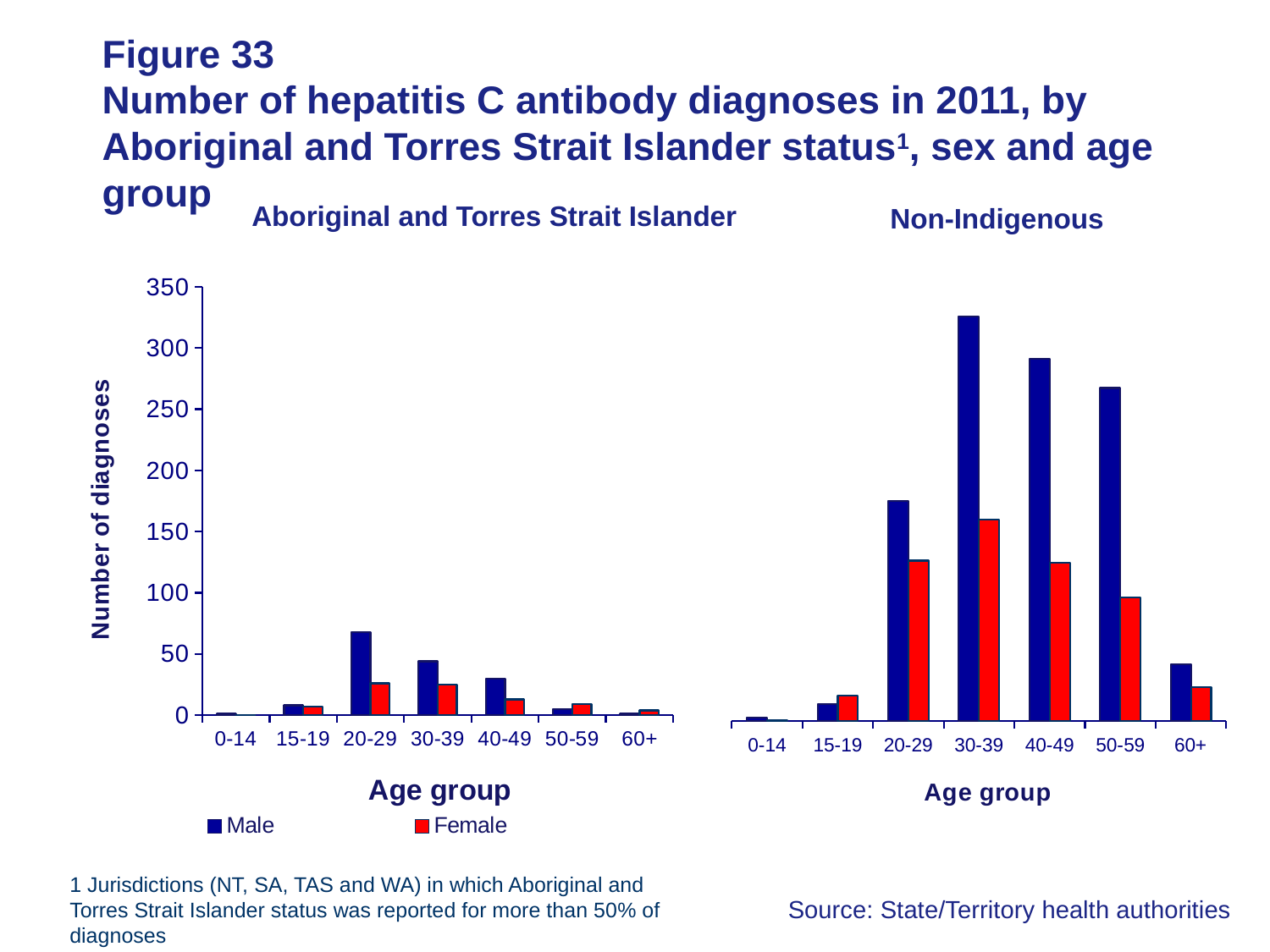

# Figure 33 Number of hepatitis C antibody diagnoses in 2011, by Aboriginal and Torres Strait Islander status1, sex and age group
Aboriginal and Torres Strait Islander
Non-Indigenous

### Chart

| Category | Male | Female |
|---|---|---|
| 0-14 | 1.0 | 0.0 |
| 15-19 | 8.0 | 7.0 |
| 20-29 | 68.0 | 26.0 |
| 30-39 | 44.0 | 25.0 |
| 40-49 | 30.0 | 13.0 |
| 50-59 | 5.0 | 9.0 |
| 60+ | 1.0 | 4.0 |

### Chart

| Category | Male | Female |
|---|---|---|
| 0-14 | 3.0 | 1.0 |
| 15-19 | 14.0 | 21.0 |
| 20-29 | 181.0 | 132.0 |
| 30-39 | 333.0 | 166.0 |
| 40-49 | 298.0 | 130.0 |
| 50-59 | 274.0 | 102.0 |
| 60+ | 47.0 | 28.0 |
1 Jurisdictions (NT, SA, TAS and WA) in which Aboriginal and Torres Strait Islander status was reported for more than 50% of diagnoses
 Source: State/Territory health authorities